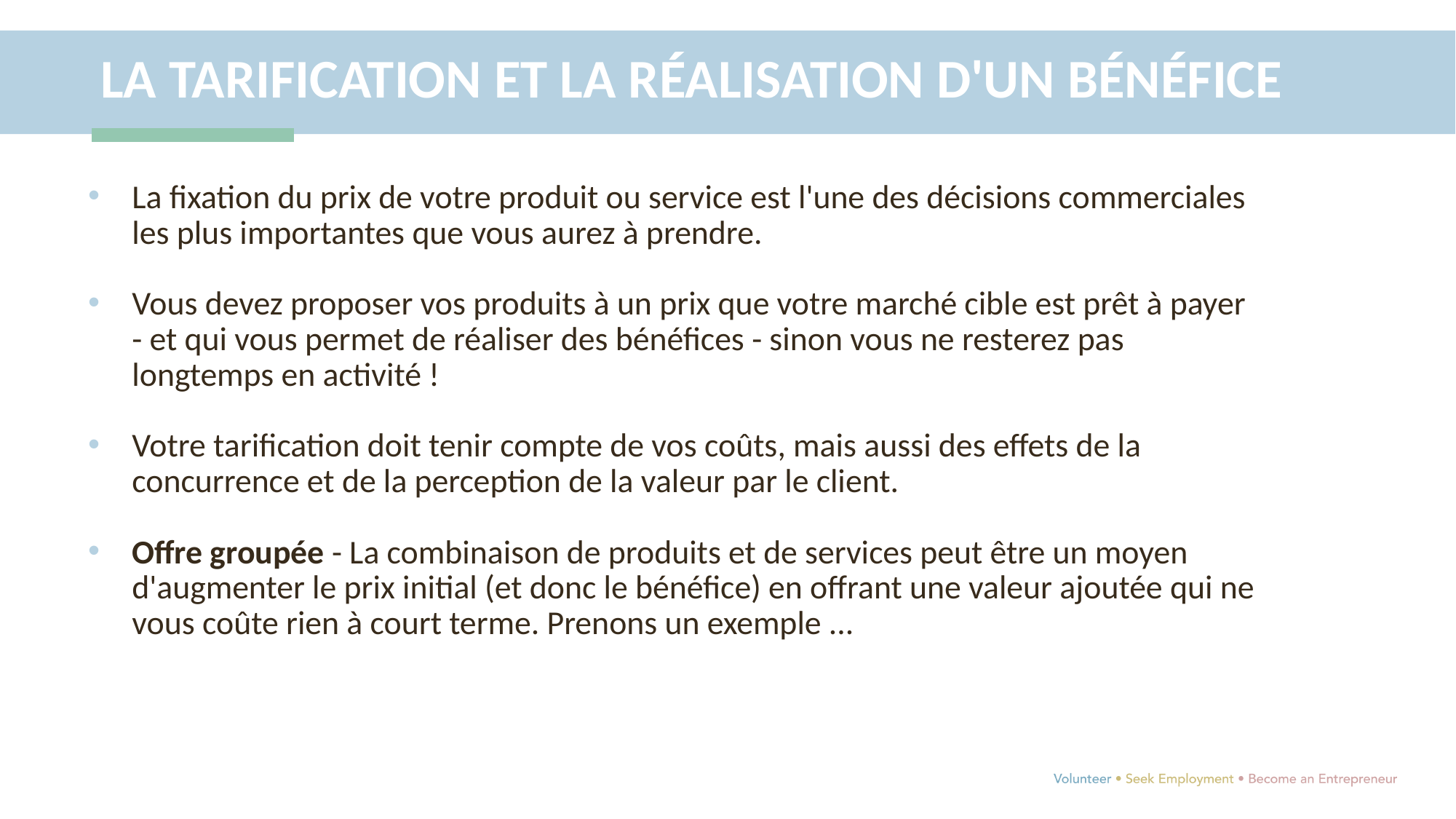

LA TARIFICATION ET LA RÉALISATION D'UN BÉNÉFICE
La fixation du prix de votre produit ou service est l'une des décisions commerciales les plus importantes que vous aurez à prendre.

Vous devez proposer vos produits à un prix que votre marché cible est prêt à payer - et qui vous permet de réaliser des bénéfices - sinon vous ne resterez pas longtemps en activité !

Votre tarification doit tenir compte de vos coûts, mais aussi des effets de la concurrence et de la perception de la valeur par le client.

Offre groupée - La combinaison de produits et de services peut être un moyen d'augmenter le prix initial (et donc le bénéfice) en offrant une valeur ajoutée qui ne vous coûte rien à court terme. Prenons un exemple ...